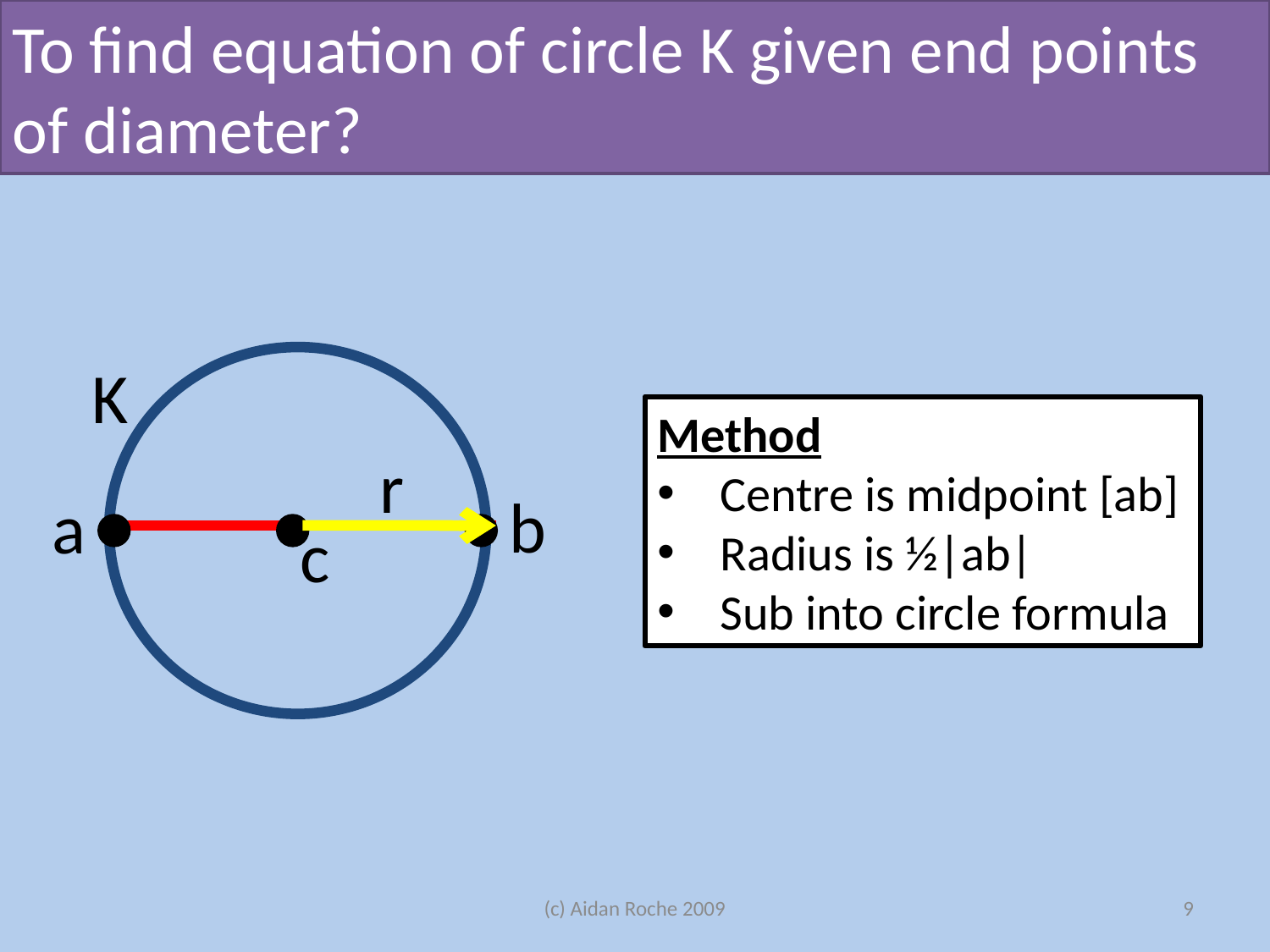

To find equation of circle K given end points of diameter?
K

Method
Centre is midpoint [ab]
Radius is ½|ab|
Sub into circle formula
r
b
a
c

(c) Aidan Roche 2009
9